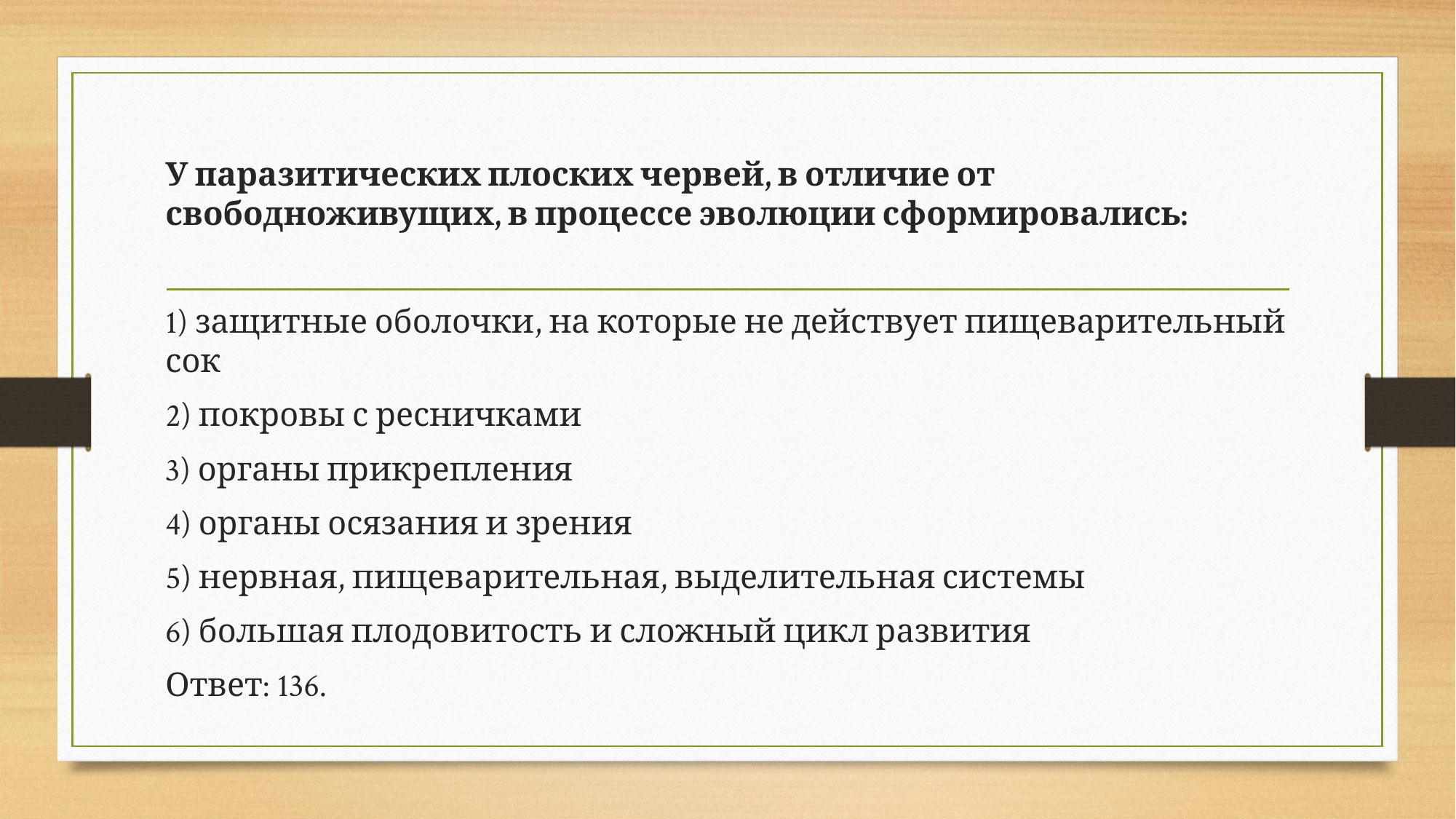

#
У паразитических плоских червей, в отличие от свободноживущих, в процессе эволюции сформировались:

1) защитные оболочки, на которые не действует пищеварительный сок
2) покровы с ресничками
3) органы прикрепления
4) органы осязания и зрения
5) нервная, пищеварительная, выделительная системы
6) большая плодовитость и сложный цикл развития
Ответ: 136.